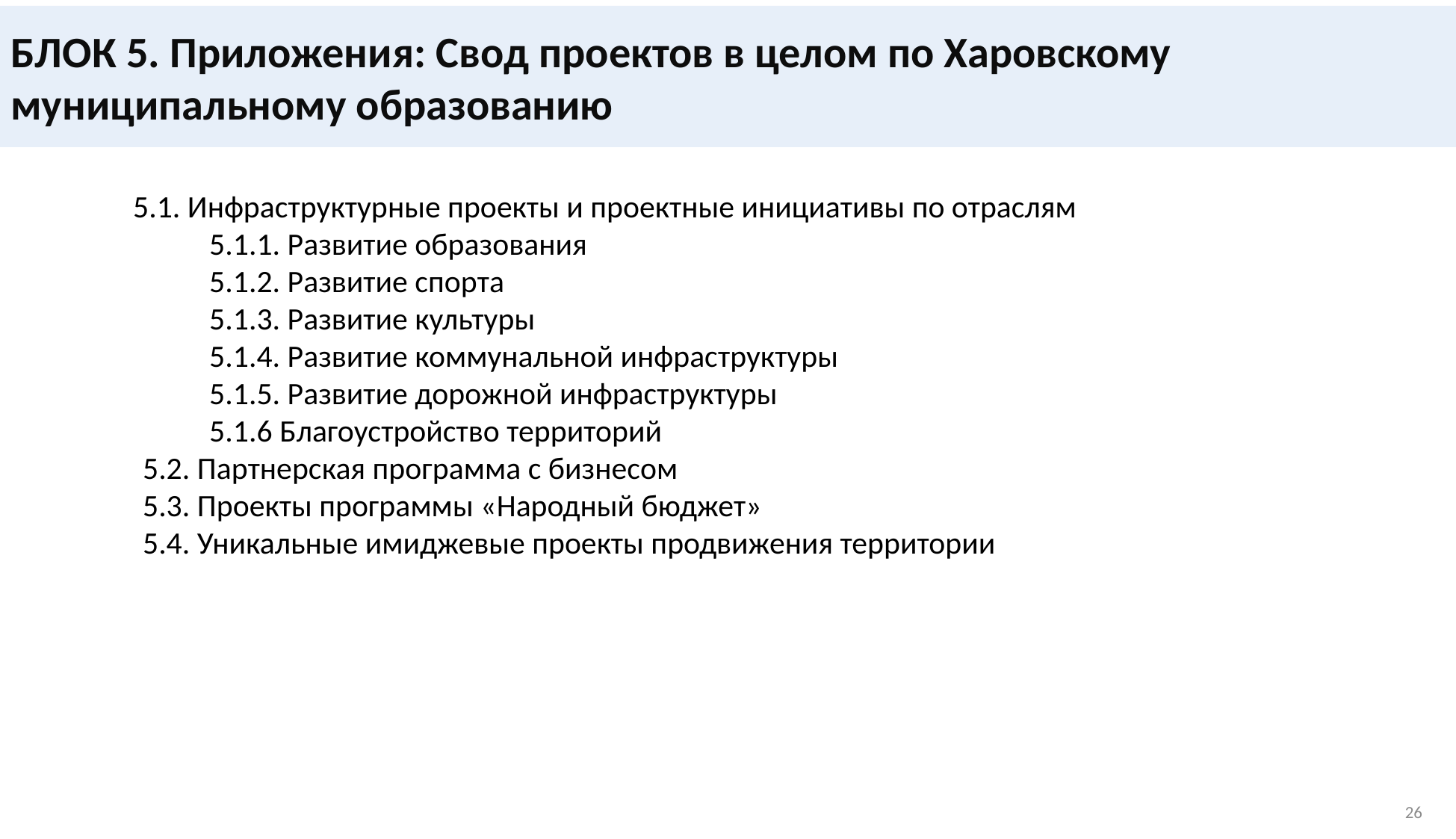

БЛОК 5. Приложения: Свод проектов в целом по Харовскому  муниципальному образованию
   5.1. Инфраструктурные проекты и проектные инициативы по отраслям
5.1.1. Развитие образования
5.1.2. Развитие спорта
5.1.3. Развитие культуры
5.1.4. Развитие коммунальной инфраструктуры
5.1.5. Развитие дорожной инфраструктуры
5.1.6 Благоустройство территорий
5.2. Партнерская программа с бизнесом
5.3. Проекты программы «Народный бюджет»
5.4. Уникальные имиджевые проекты продвижения территории
26